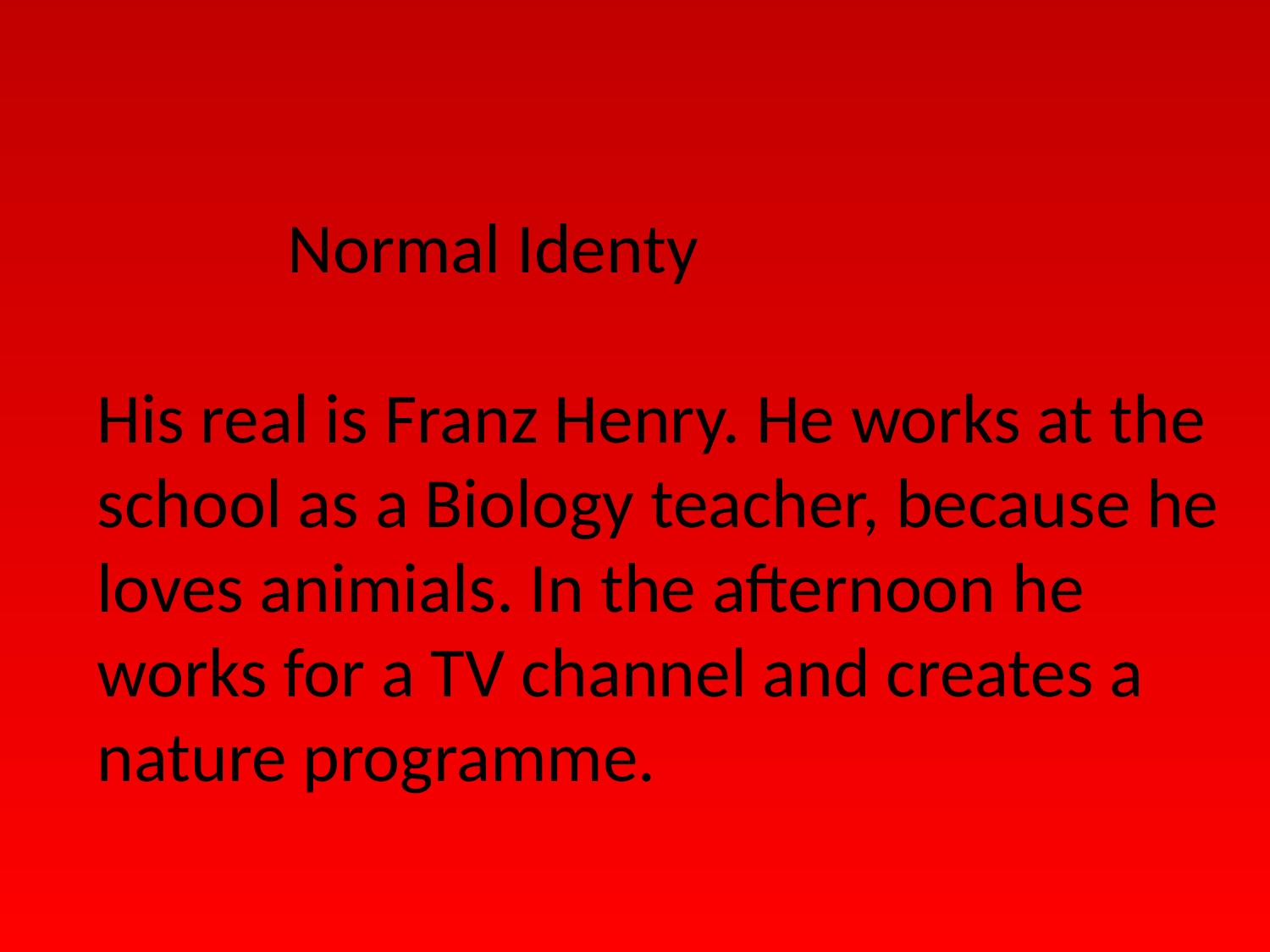

Normal Identy
His real is Franz Henry. He works at the school as a Biology teacher, because he loves animials. In the afternoon he works for a TV channel and creates a nature programme.